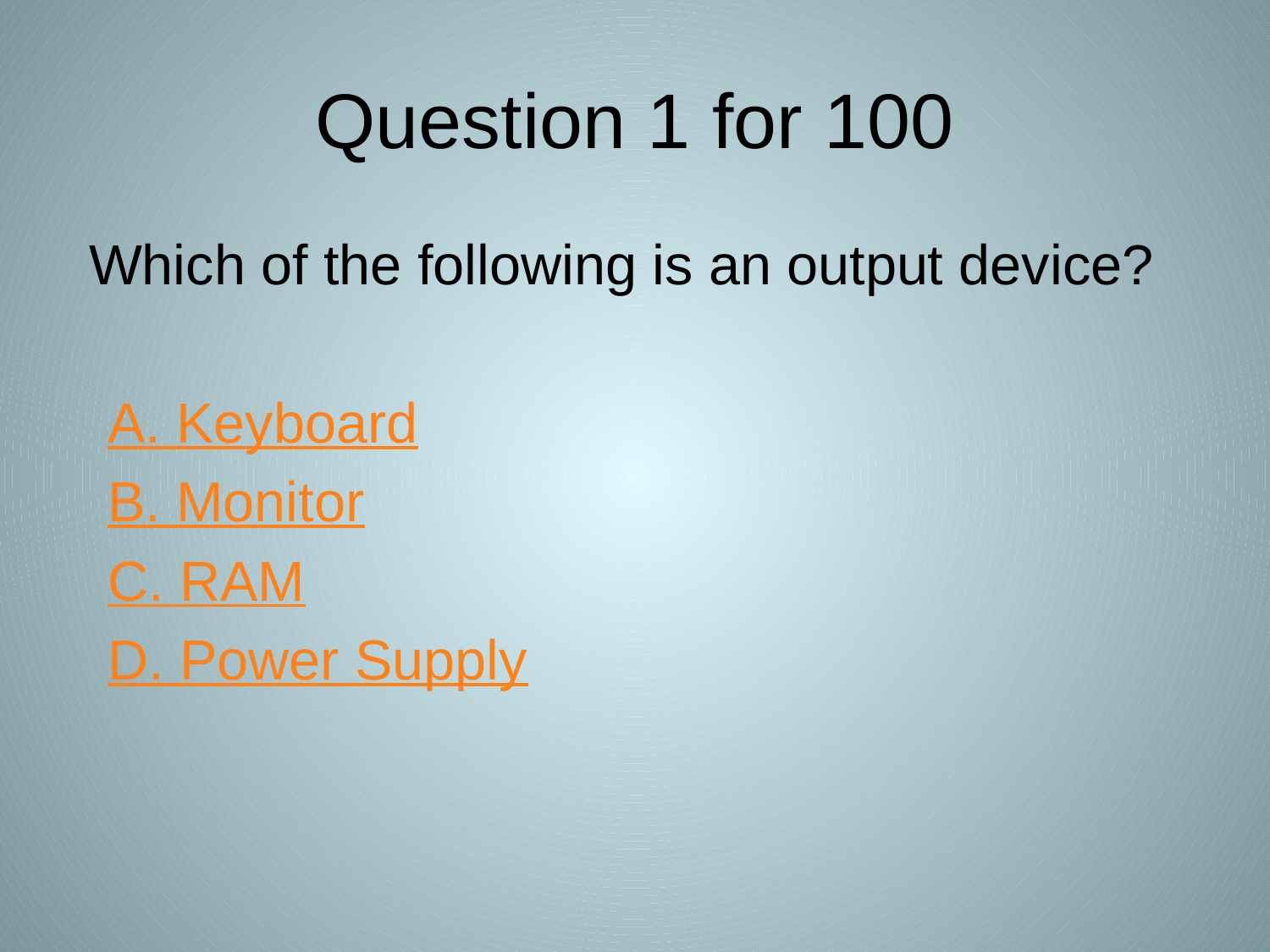

# Question 1 for 100
 Which of the following is an output device?

  A. Keyboard
  B. Monitor
  C. RAM
  D. Power Supply